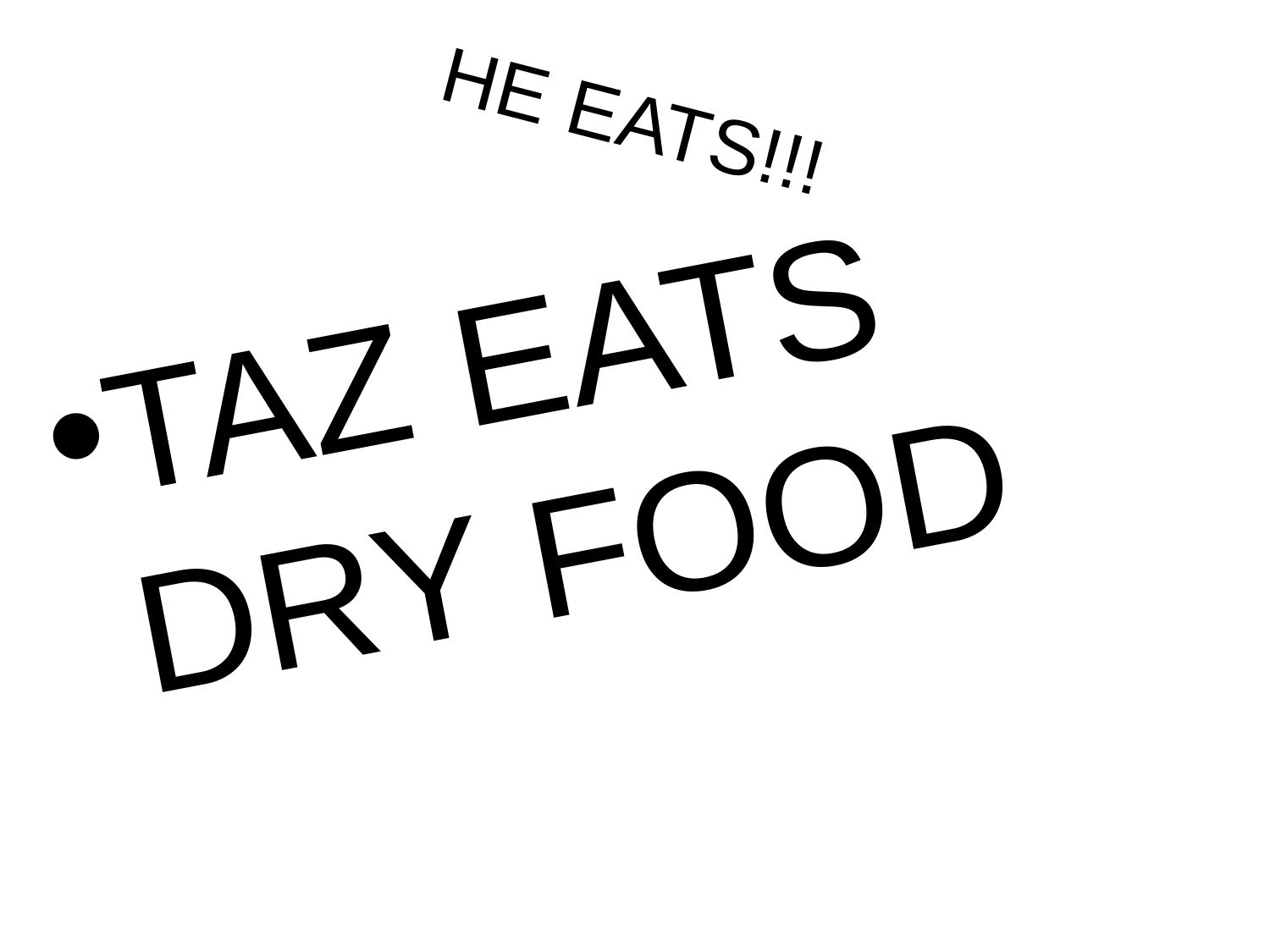

# HE EATS!!!
TAZ EATS DRY FOOD